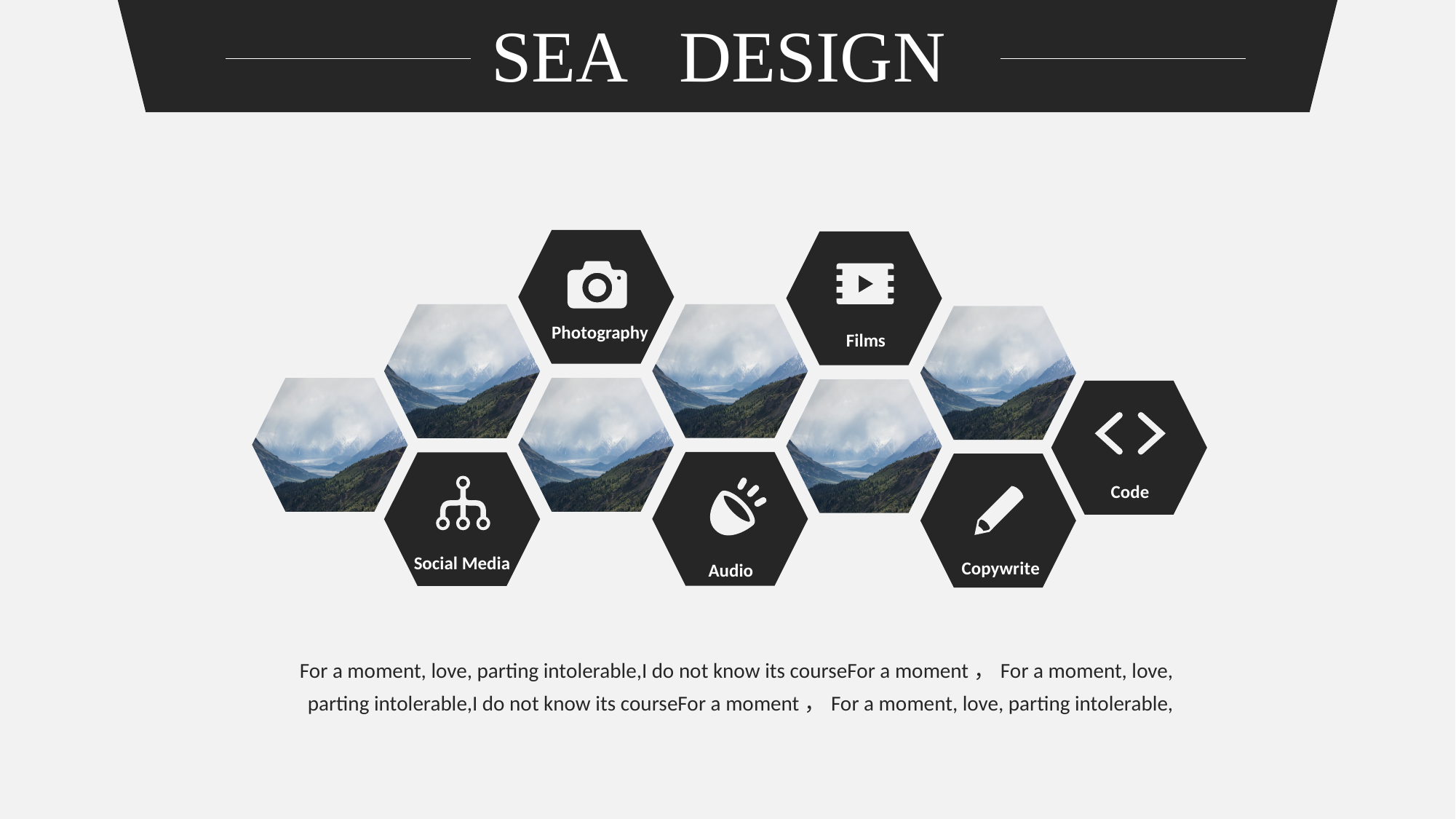

SEA   DESIGN

Photography
Films

Code

Social Media
Copywrite
Audio
For a moment, love, parting intolerable,I do not know its courseFor a moment，For a moment, love, parting intolerable,I do not know its courseFor a moment，For a moment, love, parting intolerable,